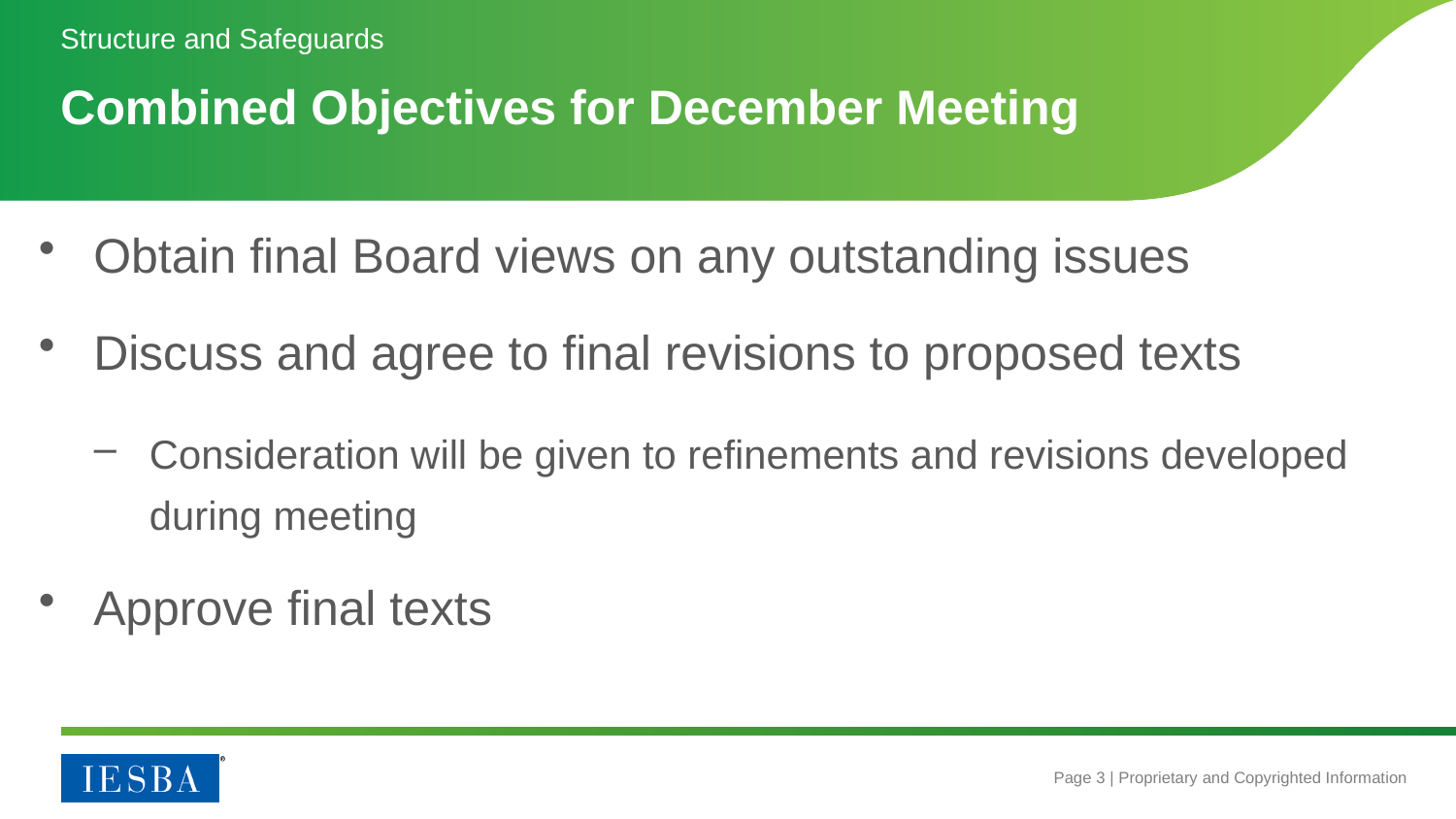

Structure and Safeguards
# Combined Objectives for December Meeting
Obtain final Board views on any outstanding issues
Discuss and agree to final revisions to proposed texts
Consideration will be given to refinements and revisions developed during meeting
Approve final texts